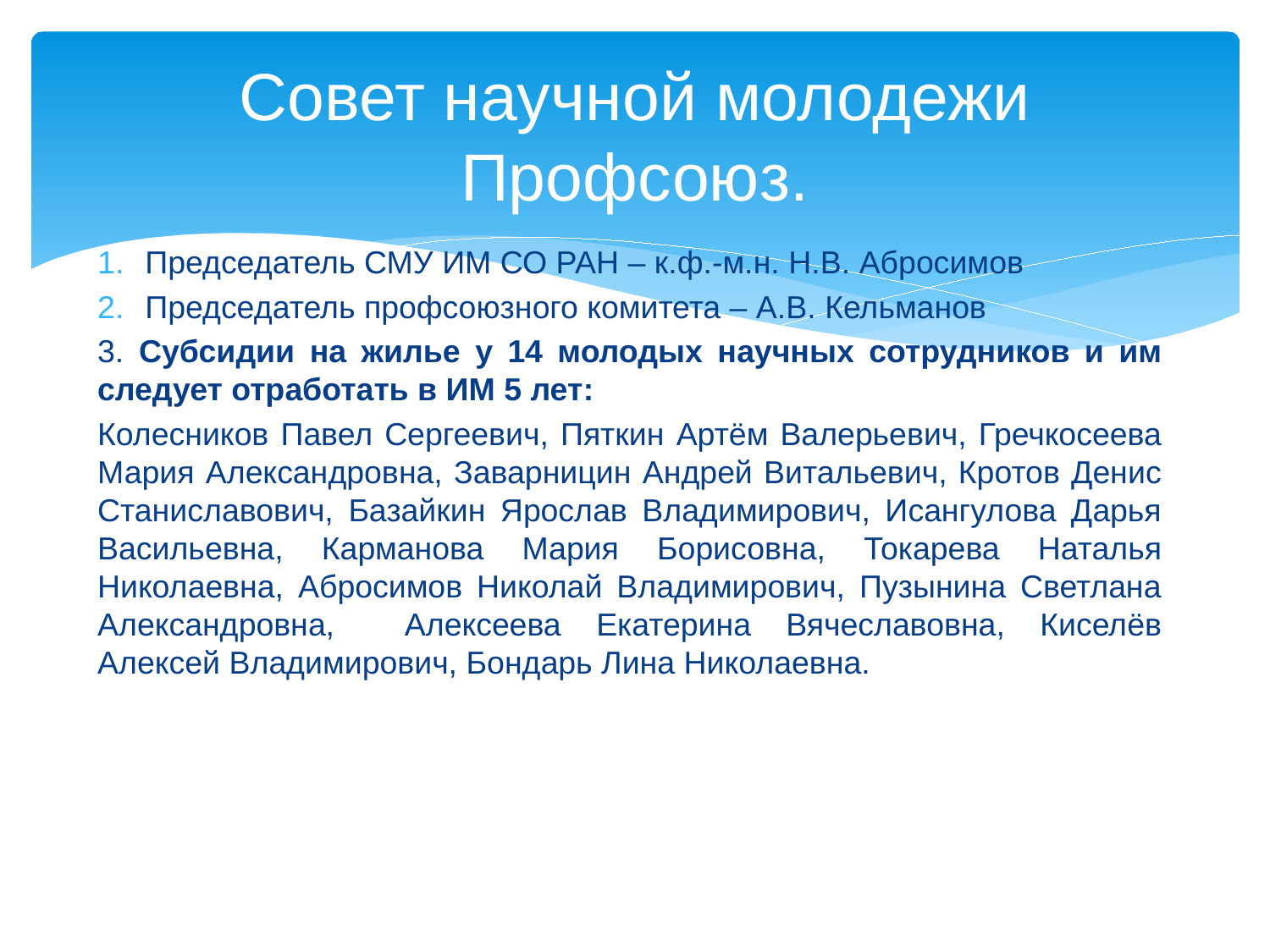

# Совет научной молодежи Профсоюз.
Председатель СМУ ИМ СО РАН – к.ф.-м.н. Н.В. Абросимов
Председатель профсоюзного комитета – А.В. Кельманов
3. Субсидии на жилье у 14 молодых научных сотрудников и им следует отработать в ИМ 5 лет:
Колесников Павел Сергеевич, Пяткин Артём Валерьевич, Гречкосеева Мария Александровна, Заварницин Андрей Витальевич, Кротов Денис Станиславович, Базайкин Ярослав Владимирович, Исангулова Дарья Васильевна, Карманова Мария Борисовна, Токарева Наталья Николаевна, Абросимов Николай Владимирович, Пузынина Светлана Александровна,  Алексеева Екатерина Вячеславовна, Киселёв Алексей Владимирович, Бондарь Лина Николаевна.